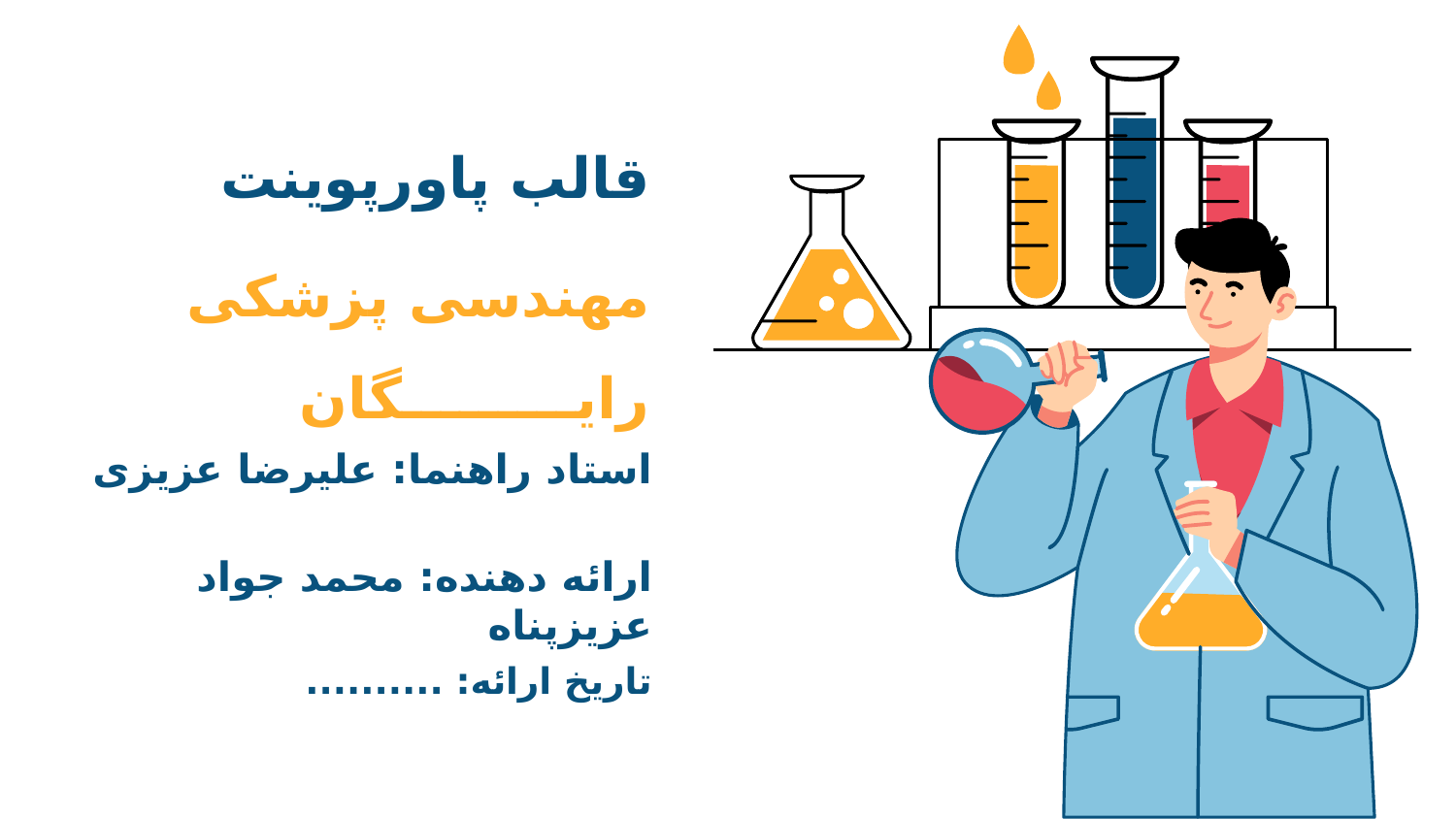

قالب پاورپوینت
مهندسی پزشکی رایـــــــــگان

استاد راهنما: علیرضا عزیزی

ارائه دهنده: محمد جواد عزیزپناه

تاریخ ارائه: ..........